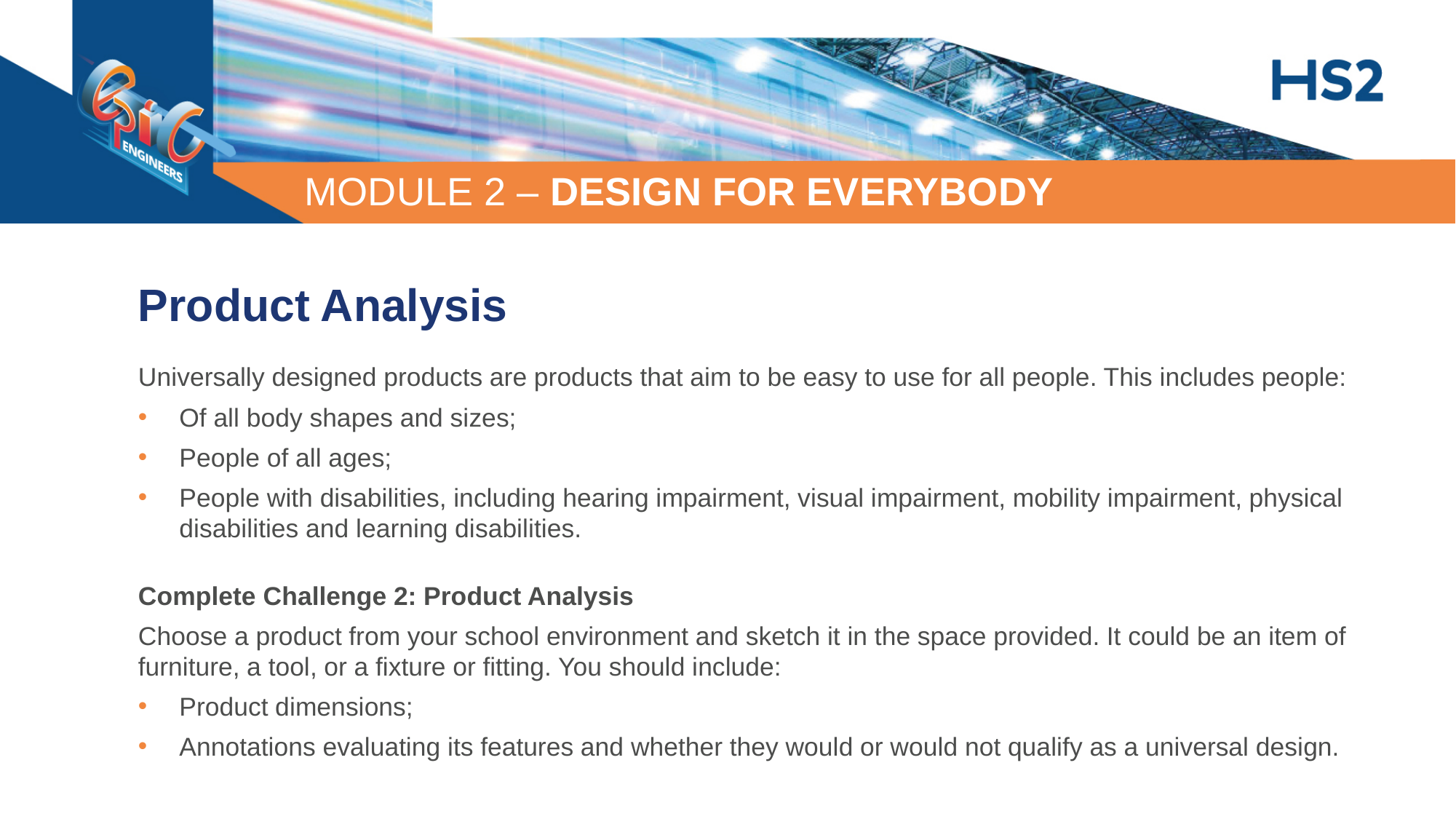

Product Analysis
Universally designed products are products that aim to be easy to use for all people. This includes people:
Of all body shapes and sizes;
People of all ages;
People with disabilities, including hearing impairment, visual impairment, mobility impairment, physical disabilities and learning disabilities.
Complete Challenge 2: Product Analysis
Choose a product from your school environment and sketch it in the space provided. It could be an item of furniture, a tool, or a fixture or fitting. You should include:
Product dimensions;
Annotations evaluating its features and whether they would or would not qualify as a universal design.